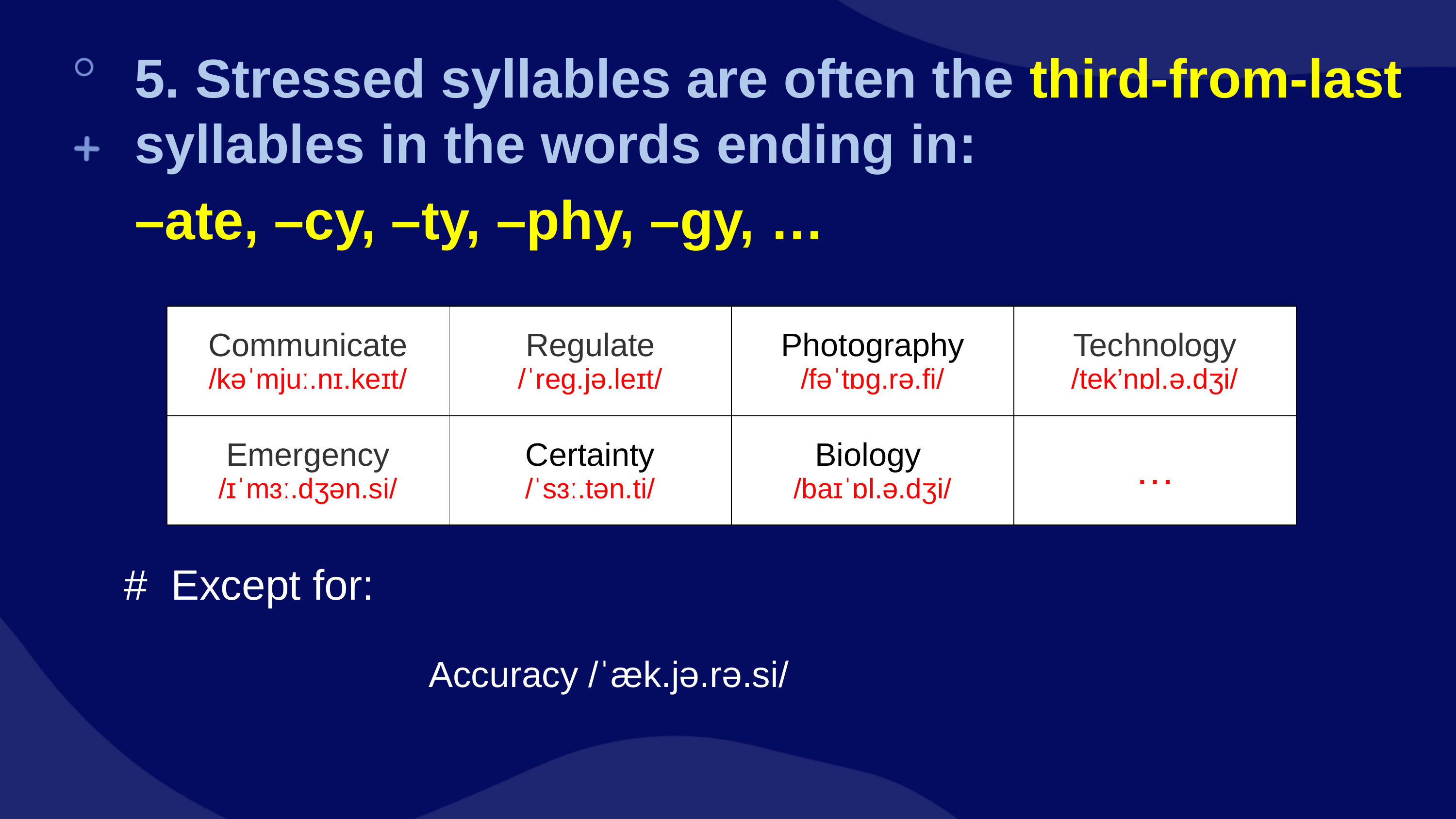

5. Stressed syllables are often the third-from-last syllables in the words ending in:
–ate, –cy, –ty, –phy, –gy, …
| Communicate /kəˈmjuː.nɪ.keɪt/ | Regulate /ˈreɡ.jə.leɪt/ | Photography /fəˈtɒɡ.rə.fi/ | Technology /tek’nɒl.ə.dʒi/ |
| --- | --- | --- | --- |
| Emergency /ɪˈmɜː.dʒən.si/ | Certainty /ˈsɜː.tən.ti/ | Biology  /baɪˈɒl.ə.dʒi/ | … |
#  Except for:
Accuracy /ˈæk.jə.rə.si/